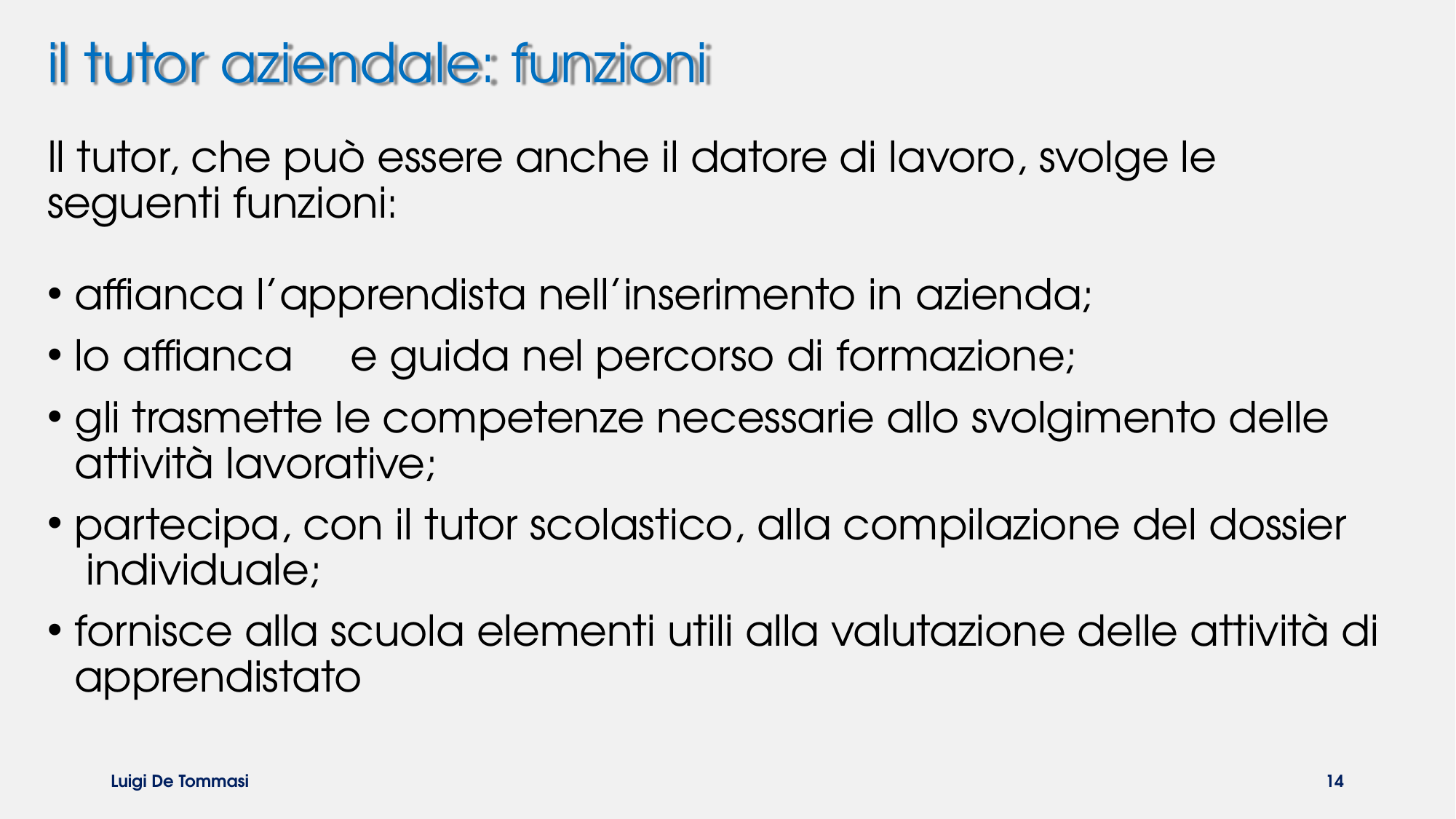

# il tutor aziendale: funzioni
Il tutor, che può essere anche il datore di lavoro, svolge le  seguenti funzioni:
affianca l’apprendista nell’inserimento in azienda;
lo affianca	e guida nel percorso di formazione;
gli trasmette le competenze necessarie allo svolgimento delle  attività lavorative;
partecipa, con il tutor scolastico, alla compilazione del dossier  individuale;
fornisce alla scuola elementi utili alla valutazione delle attività di  apprendistato
Luigi De Tommasi
14